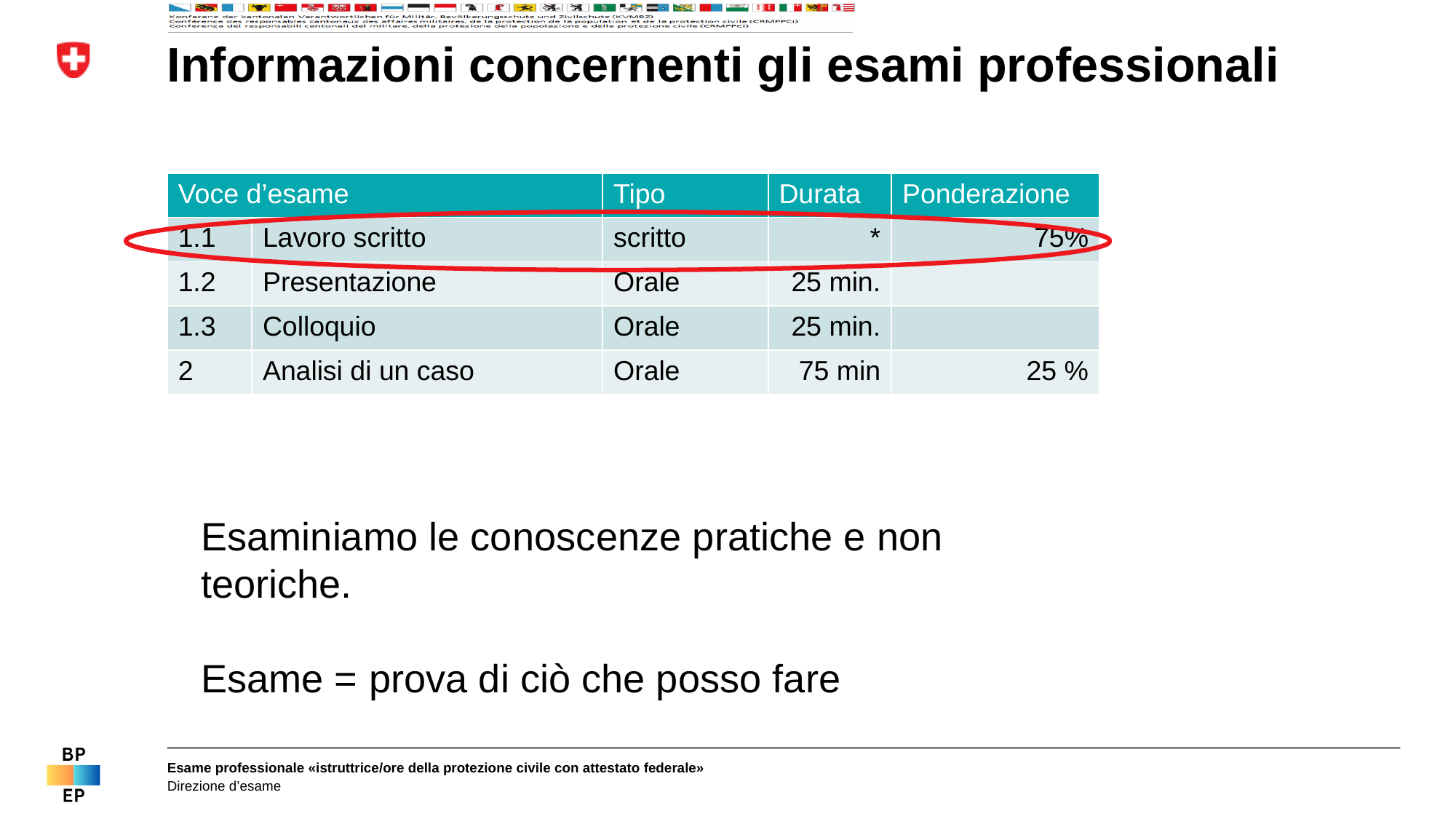

# Informazioni concernenti gli esami professionali
| Voce d’esame |  | Tipo | Durata | Ponderazione |
| --- | --- | --- | --- | --- |
| 1.1 | Lavoro scritto | scritto | \* | 75% |
| 1.2 | Presentazione | Orale | 25 min. |  |
| 1.3 | Colloquio | Orale | 25 min. |  |
| 2 | Analisi di un caso | Orale | 75 min | 25 % |

Esaminiamo le conoscenze pratiche e non teoriche.

Esame = prova di ciò che posso fare
Esame professionale «istruttrice/ore della protezione civile con attestato federale»
Direzione d’esame